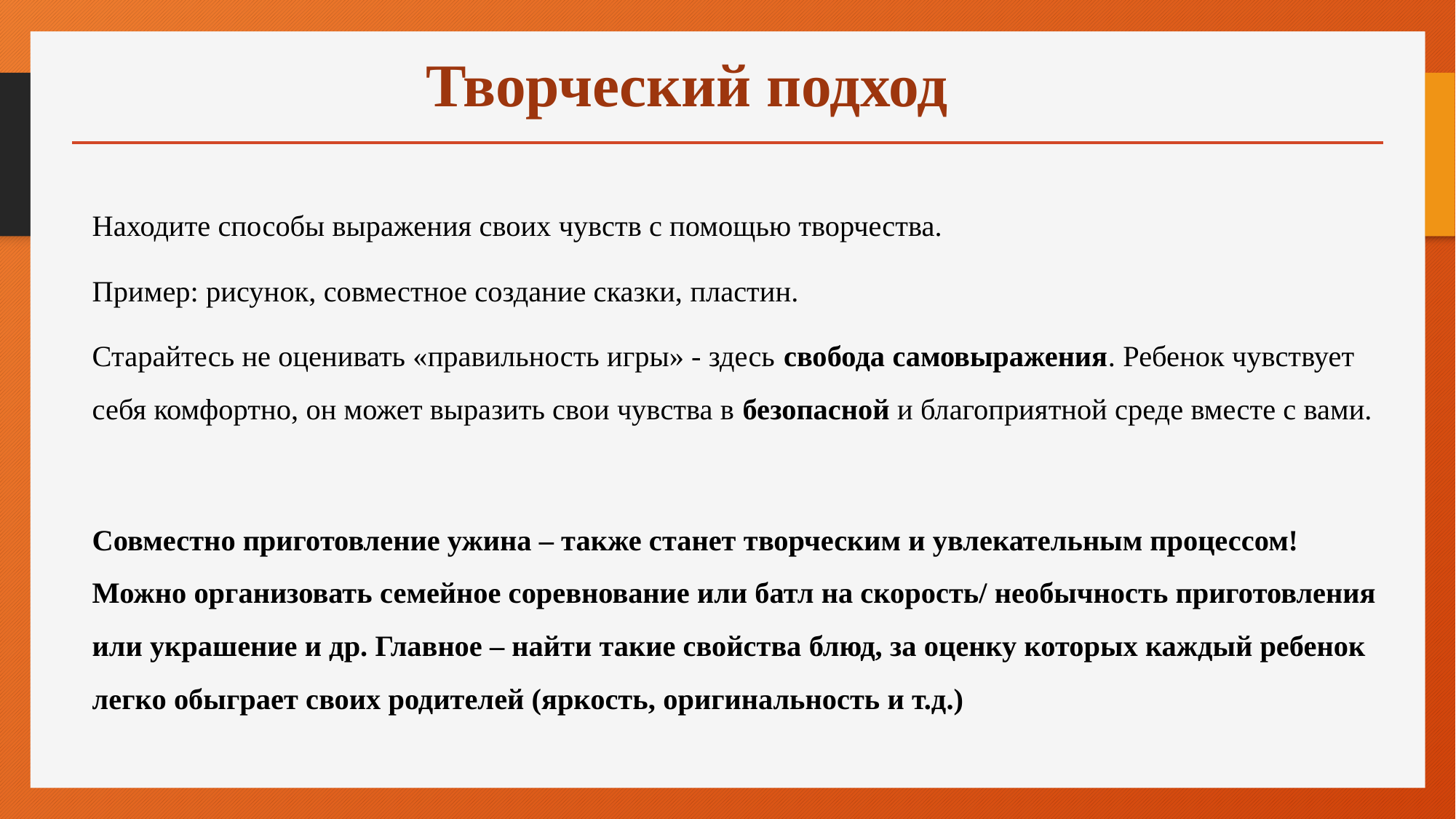

# Творческий подход
Находите способы выражения своих чувств с помощью творчества.
Пример: рисунок, совместное создание сказки, пластин.
Старайтесь не оценивать «правильность игры» - здесь свобода самовыражения. Ребенок чувствует себя комфортно, он может выразить свои чувства в безопасной и благоприятной среде вместе с вами.

Совместно приготовление ужина – также станет творческим и увлекательным процессом! Можно организовать семейное соревнование или батл на скорость/ необычность приготовления или украшение и др. Главное – найти такие свойства блюд, за оценку которых каждый ребенок легко обыграет своих родителей (яркость, оригинальность и т.д.)